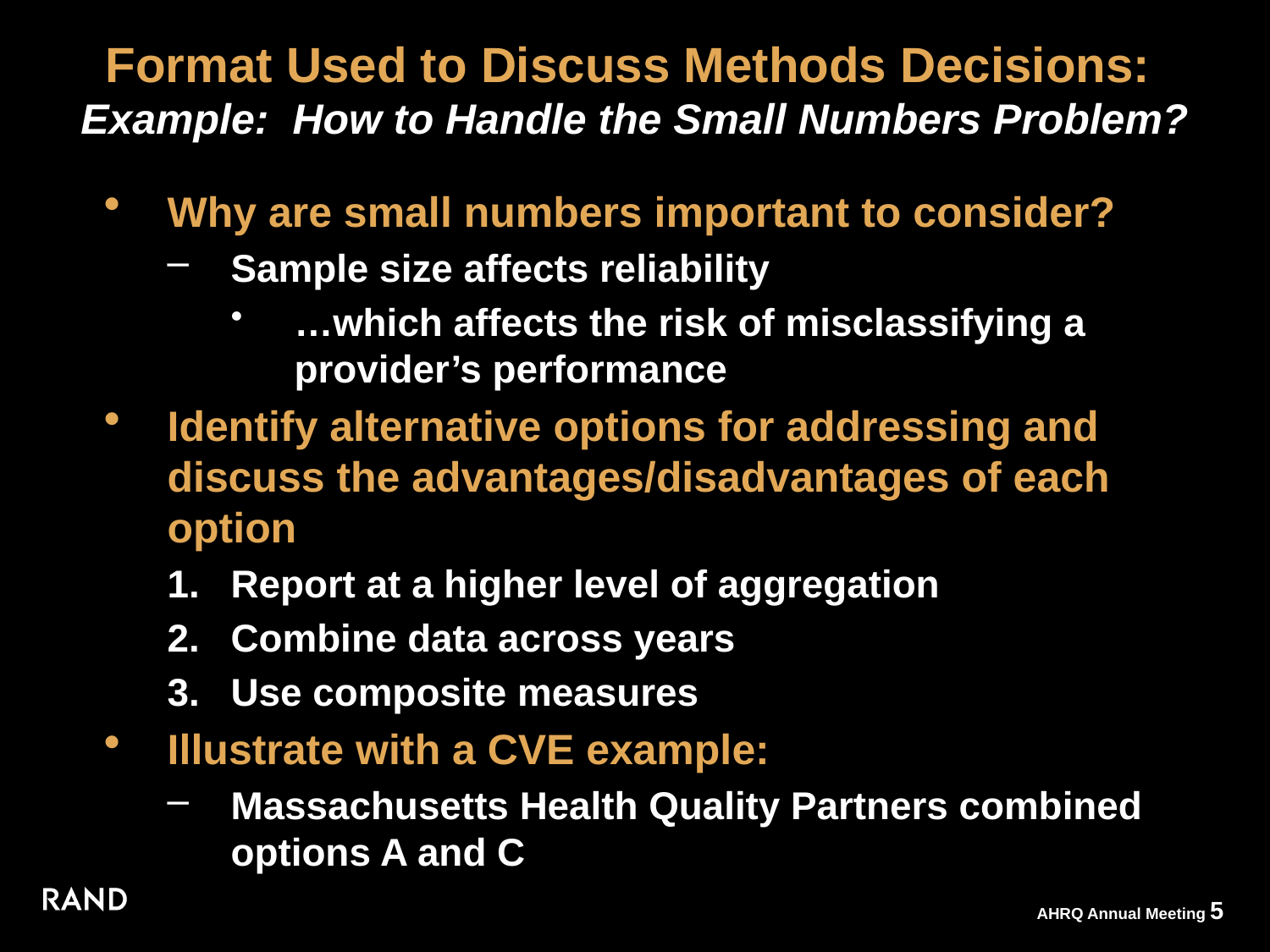

# Format Used to Discuss Methods Decisions: Example:  How to Handle the Small Numbers Problem?
Why are small numbers important to consider?
Sample size affects reliability
…which affects the risk of misclassifying a provider’s performance
Identify alternative options for addressing and discuss the advantages/disadvantages of each option
Report at a higher level of aggregation
Combine data across years
Use composite measures
Illustrate with a CVE example:
Massachusetts Health Quality Partners combined options A and C